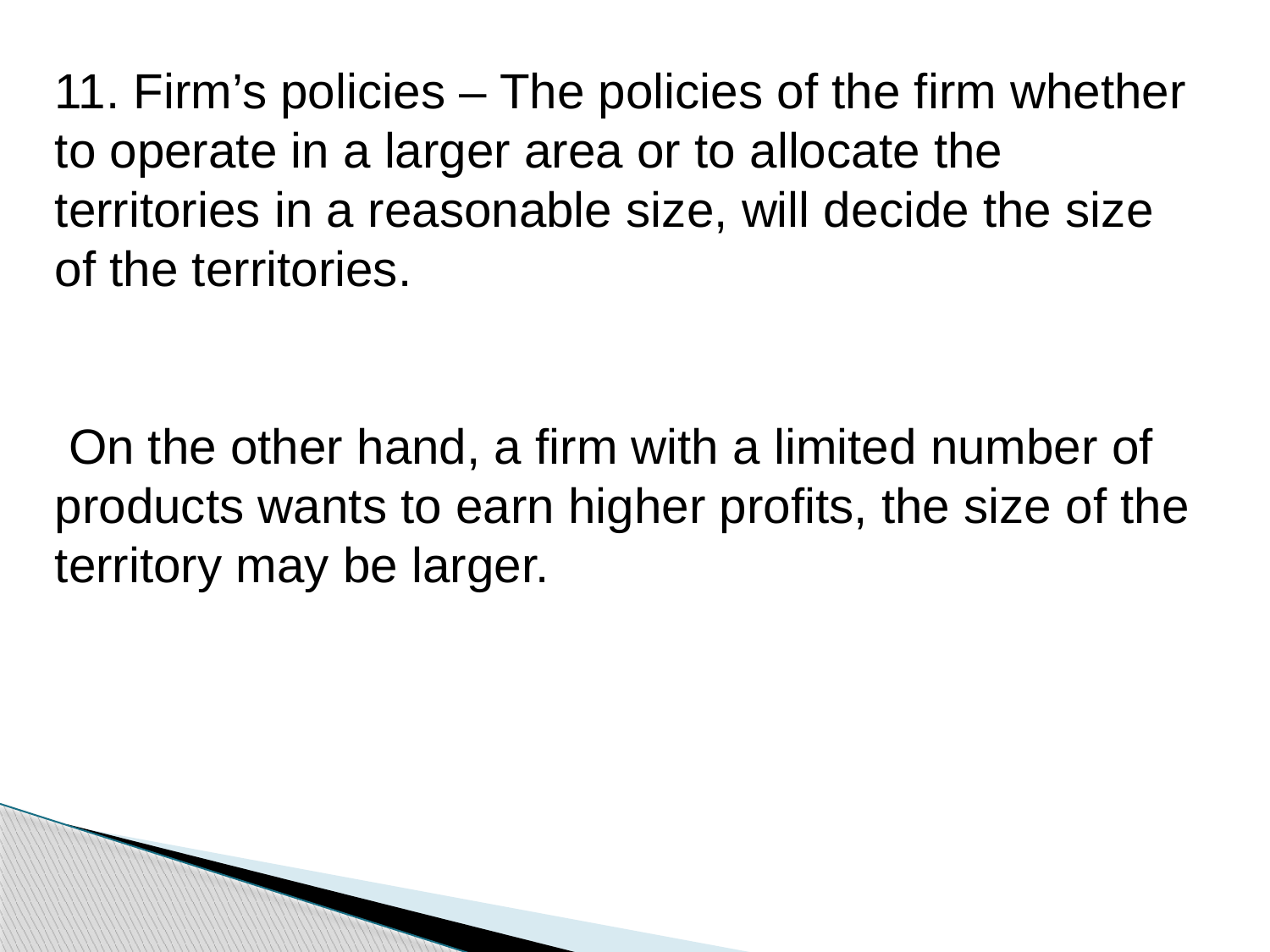

11. Firm’s policies – The policies of the firm whether to operate in a larger area or to allocate the territories in a reasonable size, will decide the size of the territories.

 On the other hand, a firm with a limited number of products wants to earn higher profits, the size of the territory may be larger.